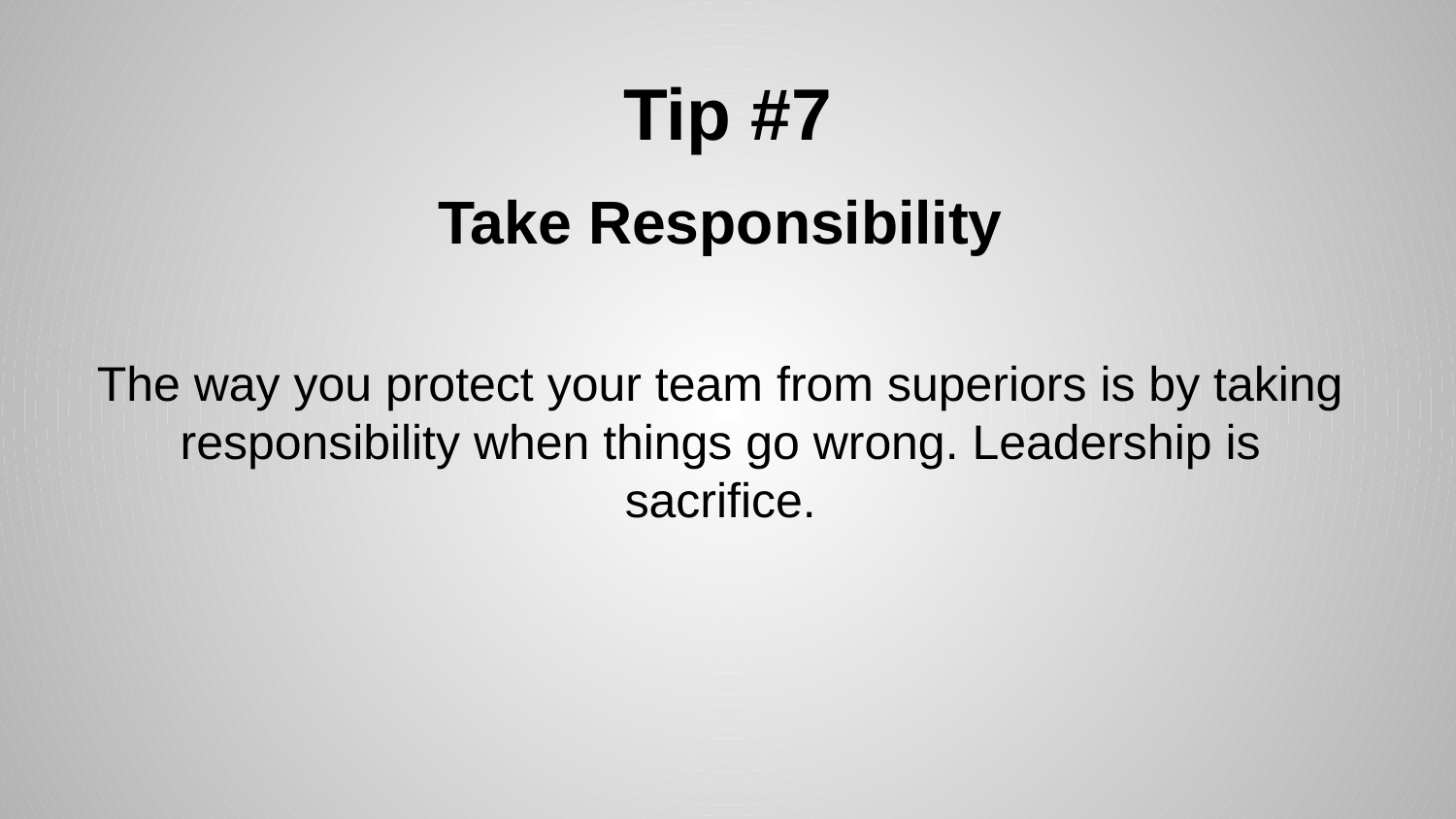

# Tip #7

Take Responsibility

The way you protect your team from superiors is by taking responsibility when things go wrong. Leadership is sacrifice.